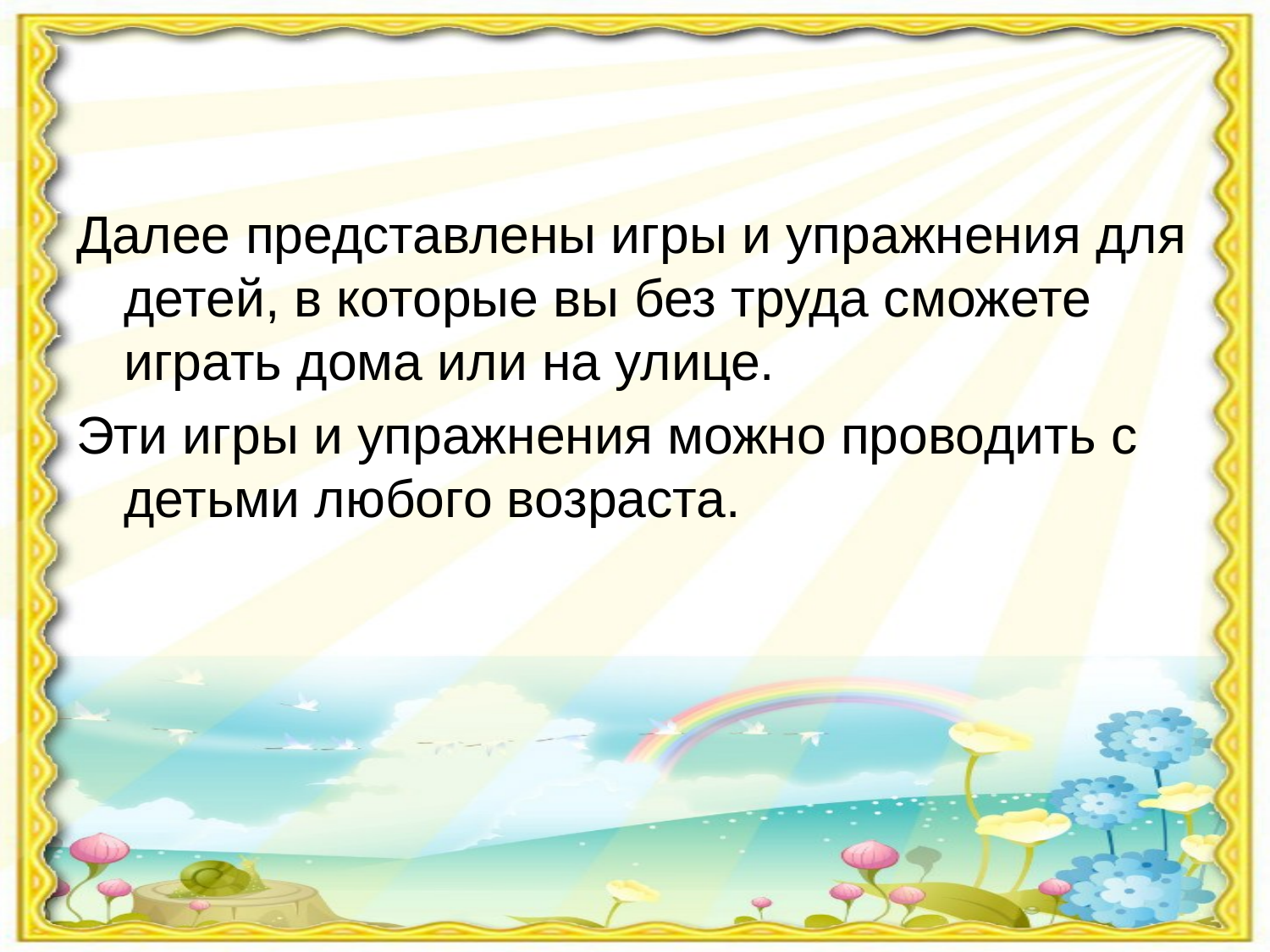

Далее представлены игры и упражнения для детей, в которые вы без труда сможете играть дома или на улице.
Эти игры и упражнения можно проводить с детьми любого возраста.